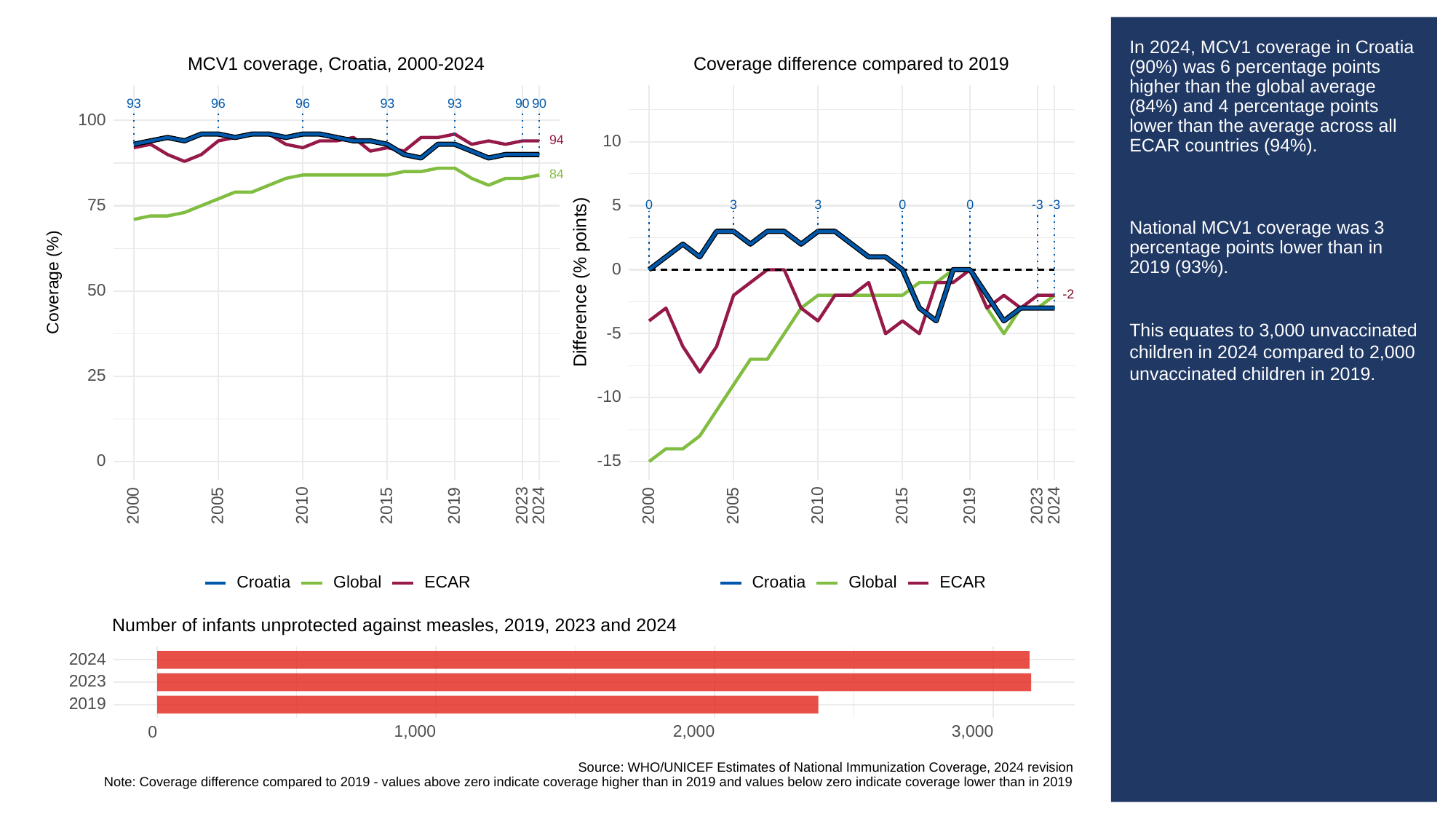

# In 2024, MCV1 coverage in Croatia (90%) was 6 percentage points higher than the global average (84%) and 4 percentage points lower than the average across all ECAR countries (94%).

National MCV1 coverage was 3 percentage points lower than in 2019 (93%).

This equates to 3,000 unvaccinated children in 2024 compared to 2,000 unvaccinated children in 2019.

MCV1 coverage, Croatia, 2000-2024
Coverage difference compared to 2019

93
93
93
96
96
90
90

100

10
94

84

75
5
3
3
-3
-3
0
0
0

0

Difference (% points)
Coverage (%)
50
-2
-2

-5

25

-10

0
-15

2023
2023
2000
2005
2010
2015
2019
2024
2000
2005
2010
2015
2019
2024
Croatia
Global
ECAR
Croatia
Global
ECAR

Number of infants unprotected against measles, 2019, 2023 and 2024

2024

2023

2019

1,000
2,000
3,000
0
Source: WHO/UNICEF Estimates of National Immunization Coverage, 2024 revision
Note: Coverage difference compared to 2019 - values above zero indicate coverage higher than in 2019 and values below zero indicate coverage lower than in 2019